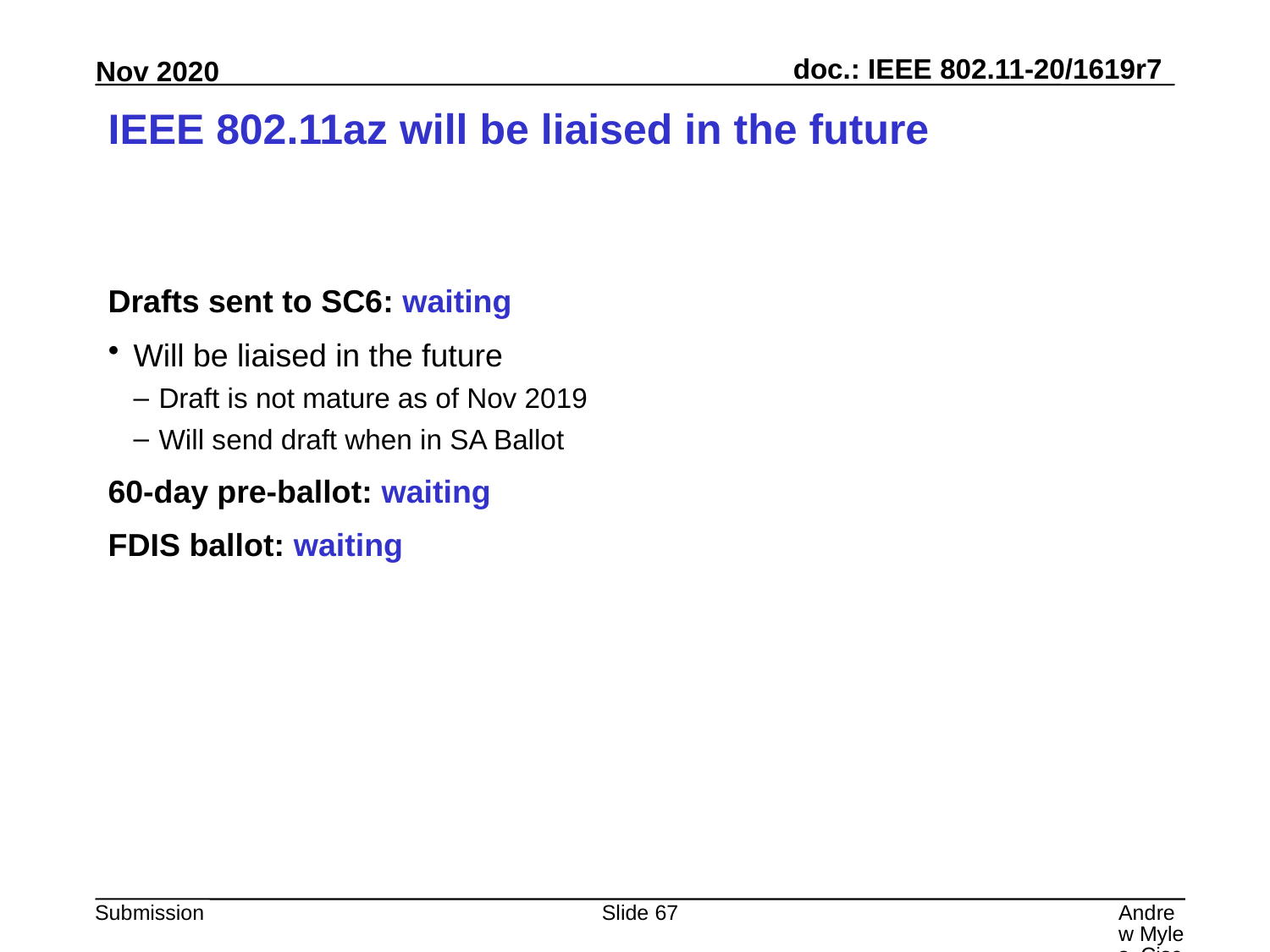

# IEEE 802.11az will be liaised in the future
Drafts sent to SC6: waiting
Will be liaised in the future
Draft is not mature as of Nov 2019
Will send draft when in SA Ballot
60-day pre-ballot: waiting
FDIS ballot: waiting

Slide 67
Andrew Myles, Cisco